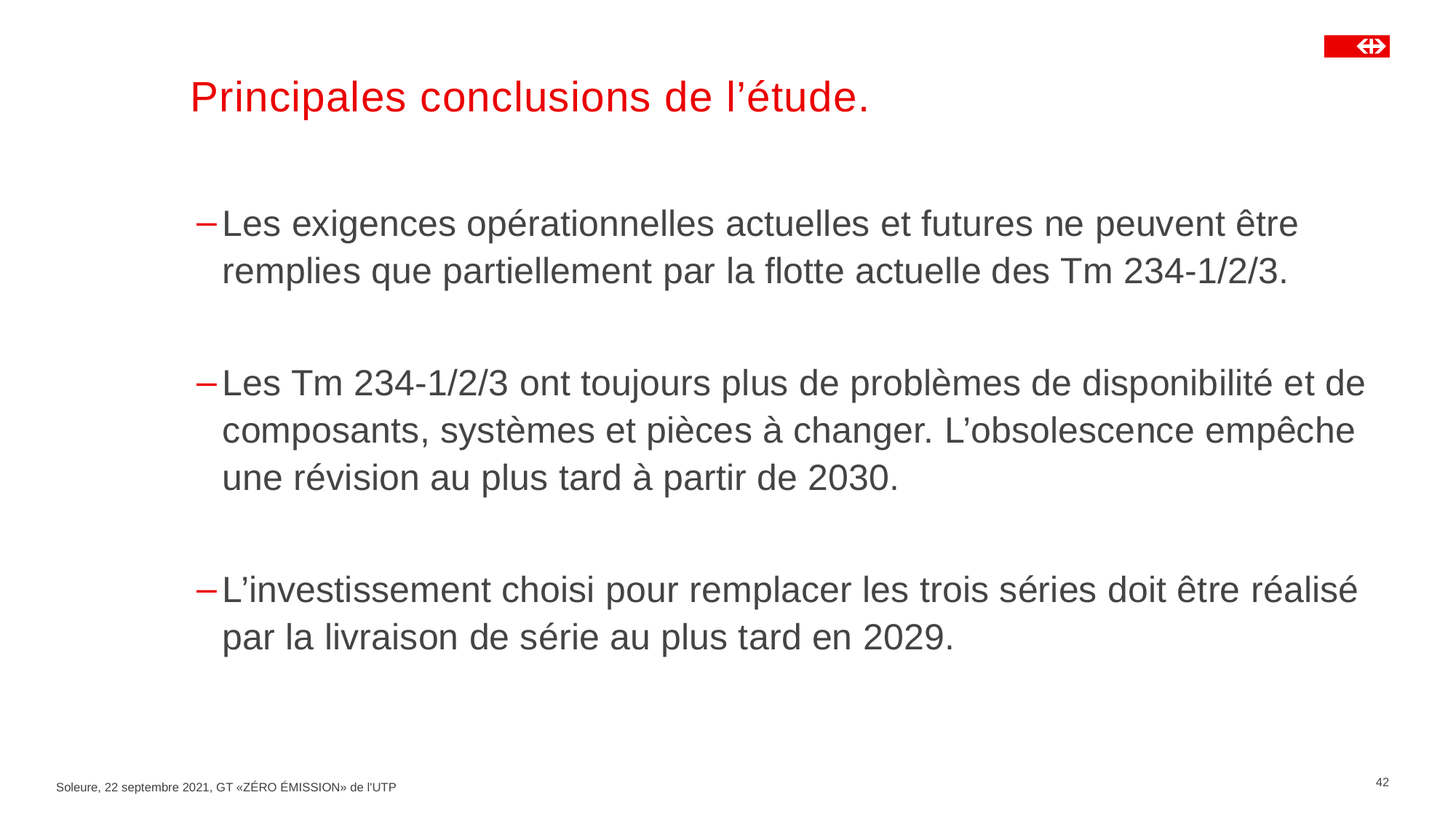

Principales conclusions de l’étude.

Les exigences opérationnelles actuelles et futures ne peuvent être remplies que partiellement par la flotte actuelle des Tm 234-1/2/3.

Les Tm 234-1/2/3 ont toujours plus de problèmes de disponibilité et de composants, systèmes et pièces à changer. L’obsolescence empêche une révision au plus tard à partir de 2030.

L’investissement choisi pour remplacer les trois séries doit être réalisé par la livraison de série au plus tard en 2029.
Soleure, 22 septembre 2021, GT «ZÉRO ÉMISSION» de l'UTP
42